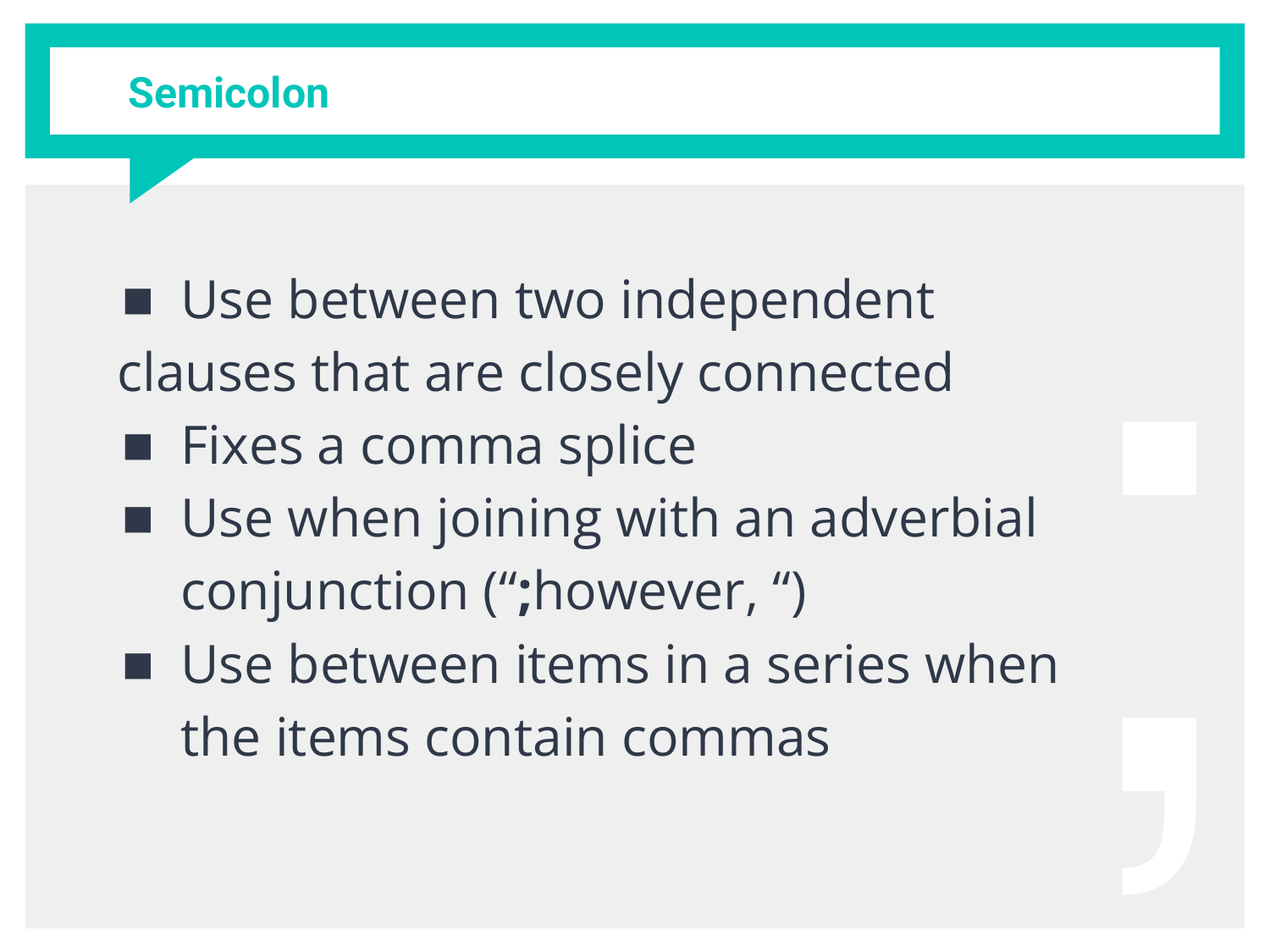

# Semicolon
;
Use between two independent
clauses that are closely connected
Fixes a comma splice
Use when joining with an adverbial conjunction (“;however, “)
Use between items in a series when the items contain commas